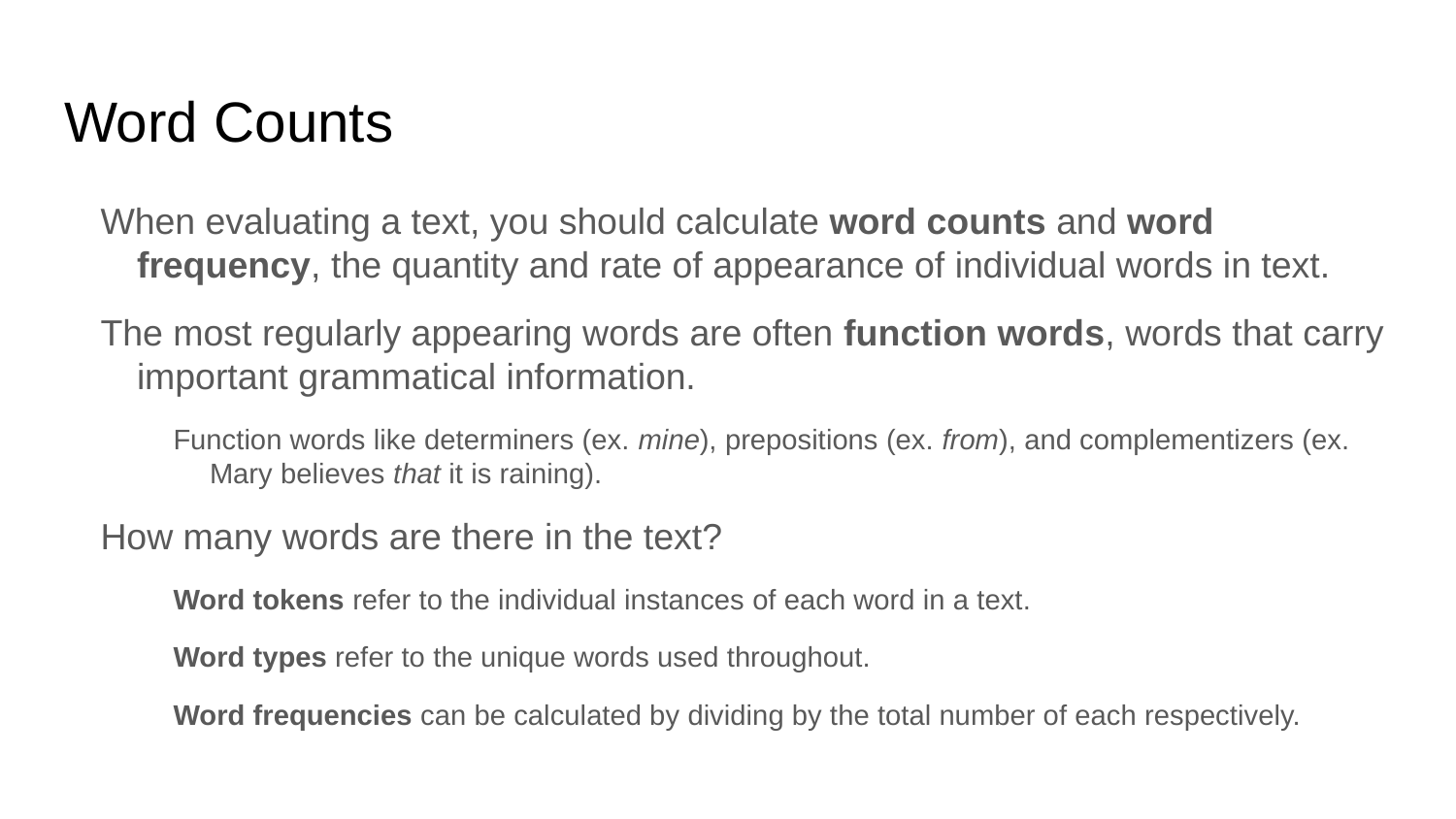

# Word Counts
When evaluating a text, you should calculate word counts and word frequency, the quantity and rate of appearance of individual words in text.
The most regularly appearing words are often function words, words that carry important grammatical information.
Function words like determiners (ex. mine), prepositions (ex. from), and complementizers (ex. Mary believes that it is raining).
How many words are there in the text?
Word tokens refer to the individual instances of each word in a text.
Word types refer to the unique words used throughout.
Word frequencies can be calculated by dividing by the total number of each respectively.